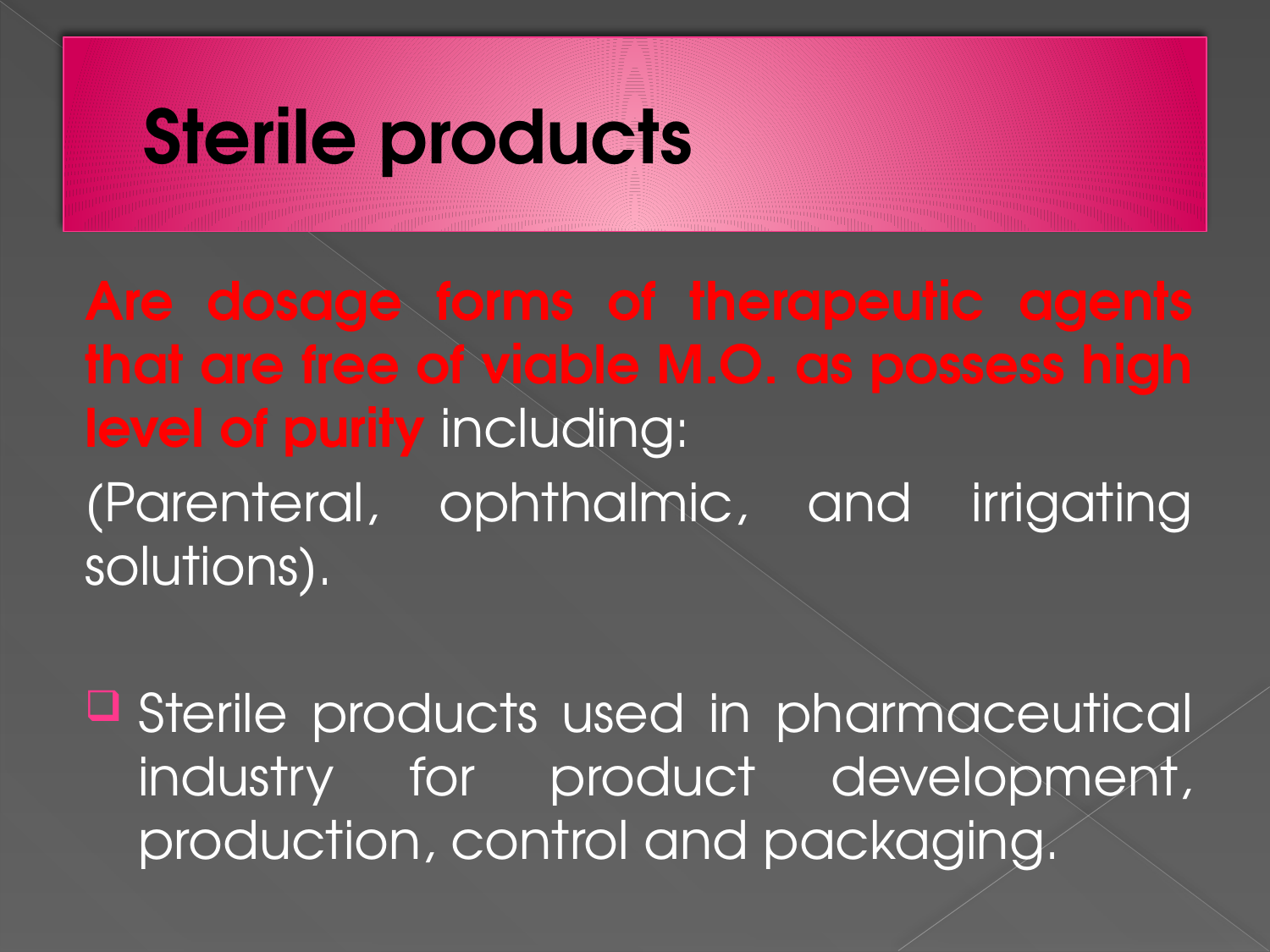

# Sterile products
Are dosage forms of therapeutic agents that are free of viable M.O. as possess high level of purity including:
(Parenteral, ophthalmic, and irrigating solutions).

Sterile products used in pharmaceutical industry for product development, production, control and packaging.